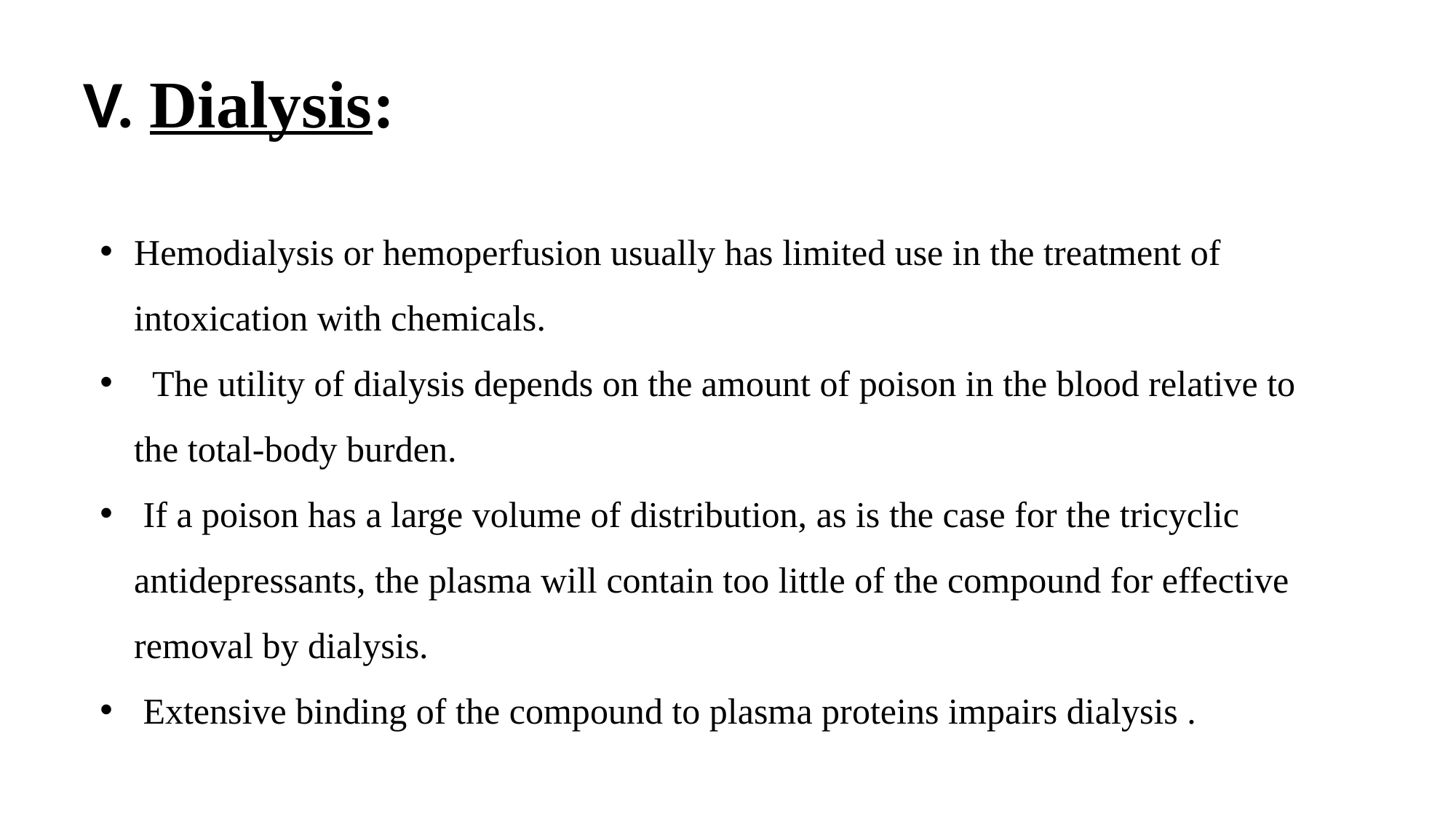

# V. Dialysis:
Hemodialysis or hemoperfusion usually has limited use in the treatment of intoxication with chemicals.
  The utility of dialysis depends on the amount of poison in the blood relative to the total-body burden.
 If a poison has a large volume of distribution, as is the case for the tricyclic antidepressants, the plasma will contain too little of the compound for effective removal by dialysis.
 Extensive binding of the compound to plasma proteins impairs dialysis .